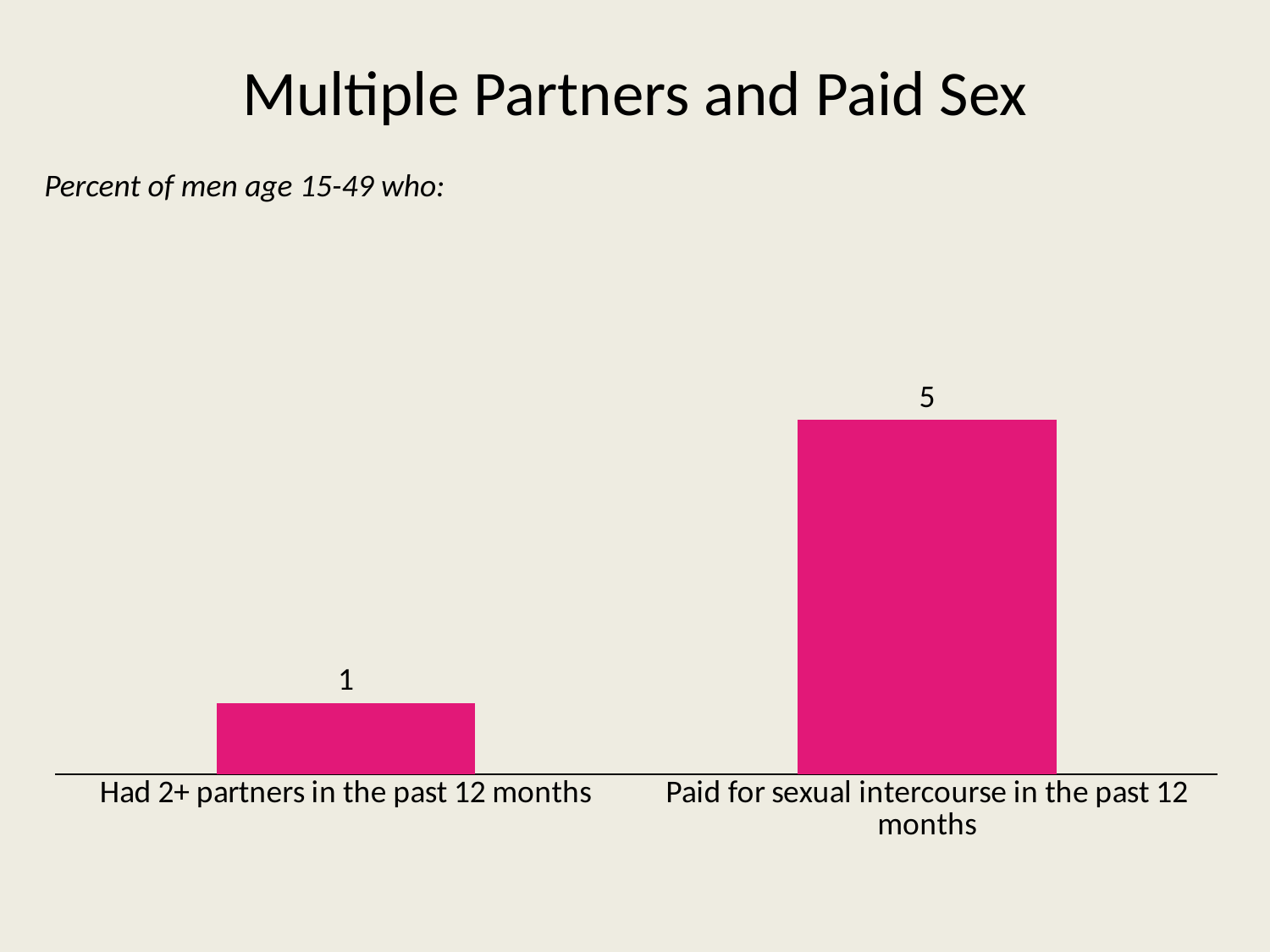

# Multiple Partners and Paid Sex
Percent of men age 15-49 who:

### Chart

| Category | Men |
|---|---|
| Had 2+ partners in the past 12 months | 1.0 |
| Paid for sexual intercourse in the past 12 months | 5.0 |